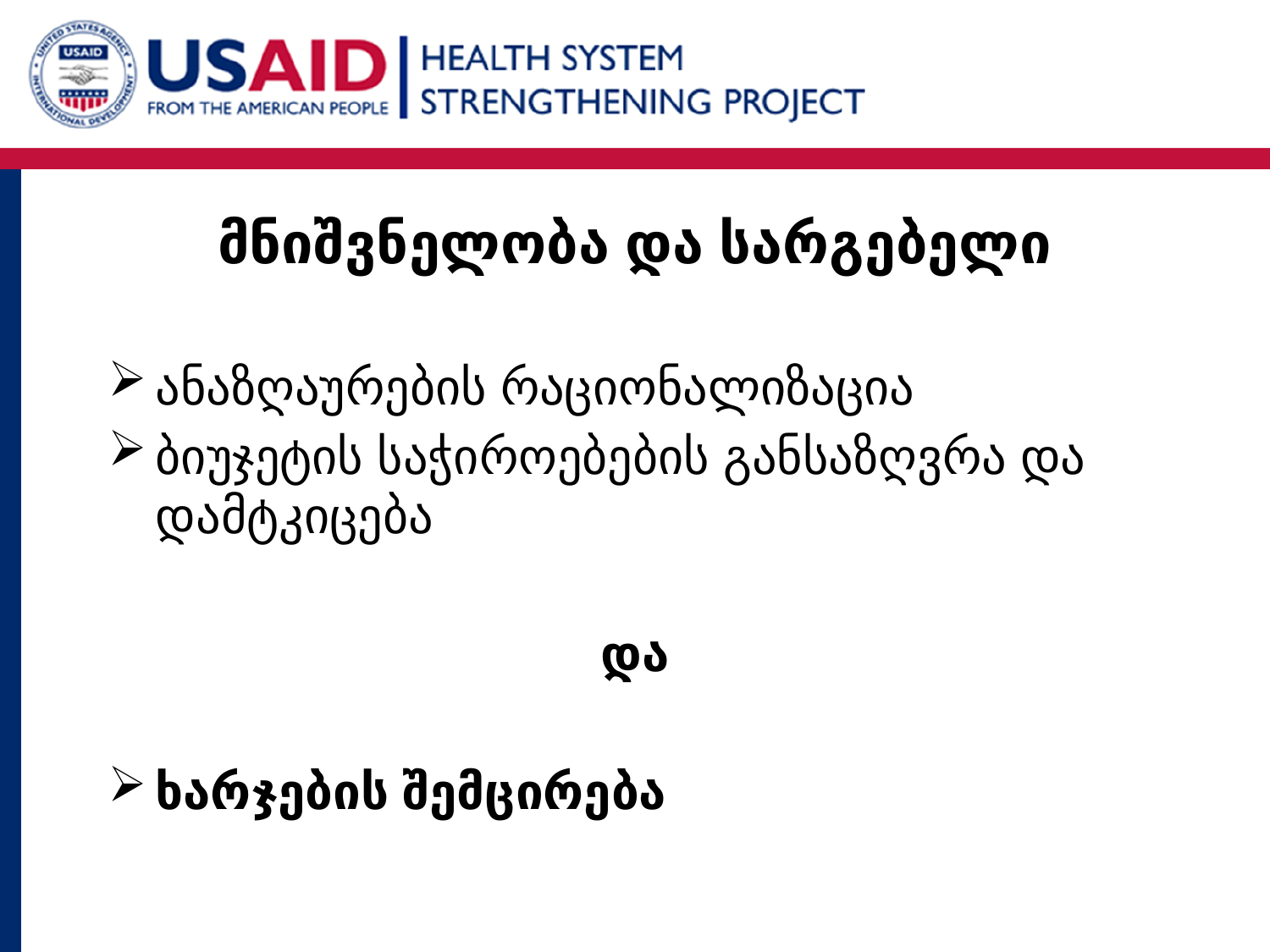

მნიშვნელობა და სარგებელი

ანაზღაურების რაციონალიზაცია
ბიუჯეტის საჭიროებების განსაზღვრა და დამტკიცება

და

ხარჯების შემცირება